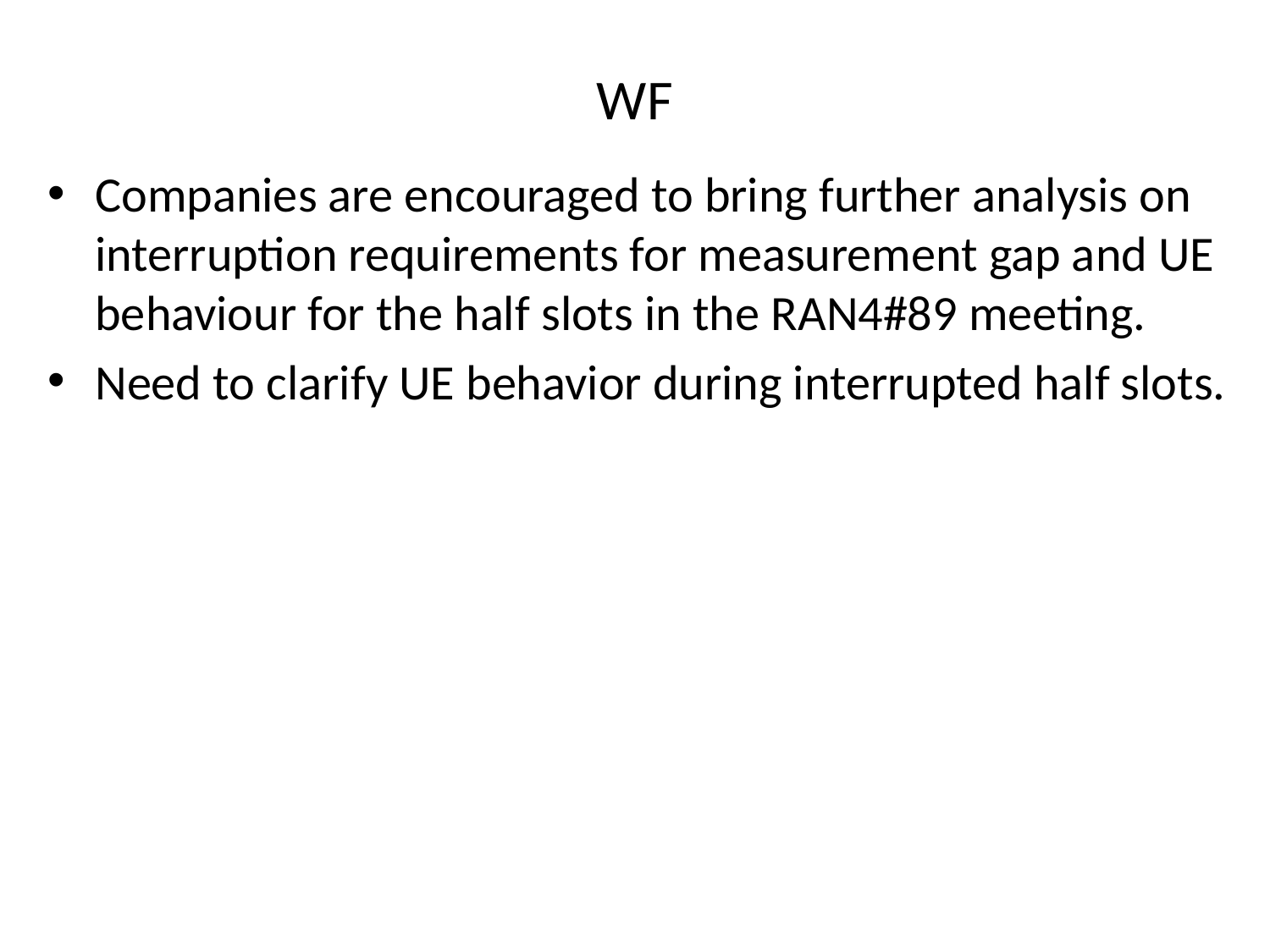

# WF
Companies are encouraged to bring further analysis on interruption requirements for measurement gap and UE behaviour for the half slots in the RAN4#89 meeting.
Need to clarify UE behavior during interrupted half slots.

5